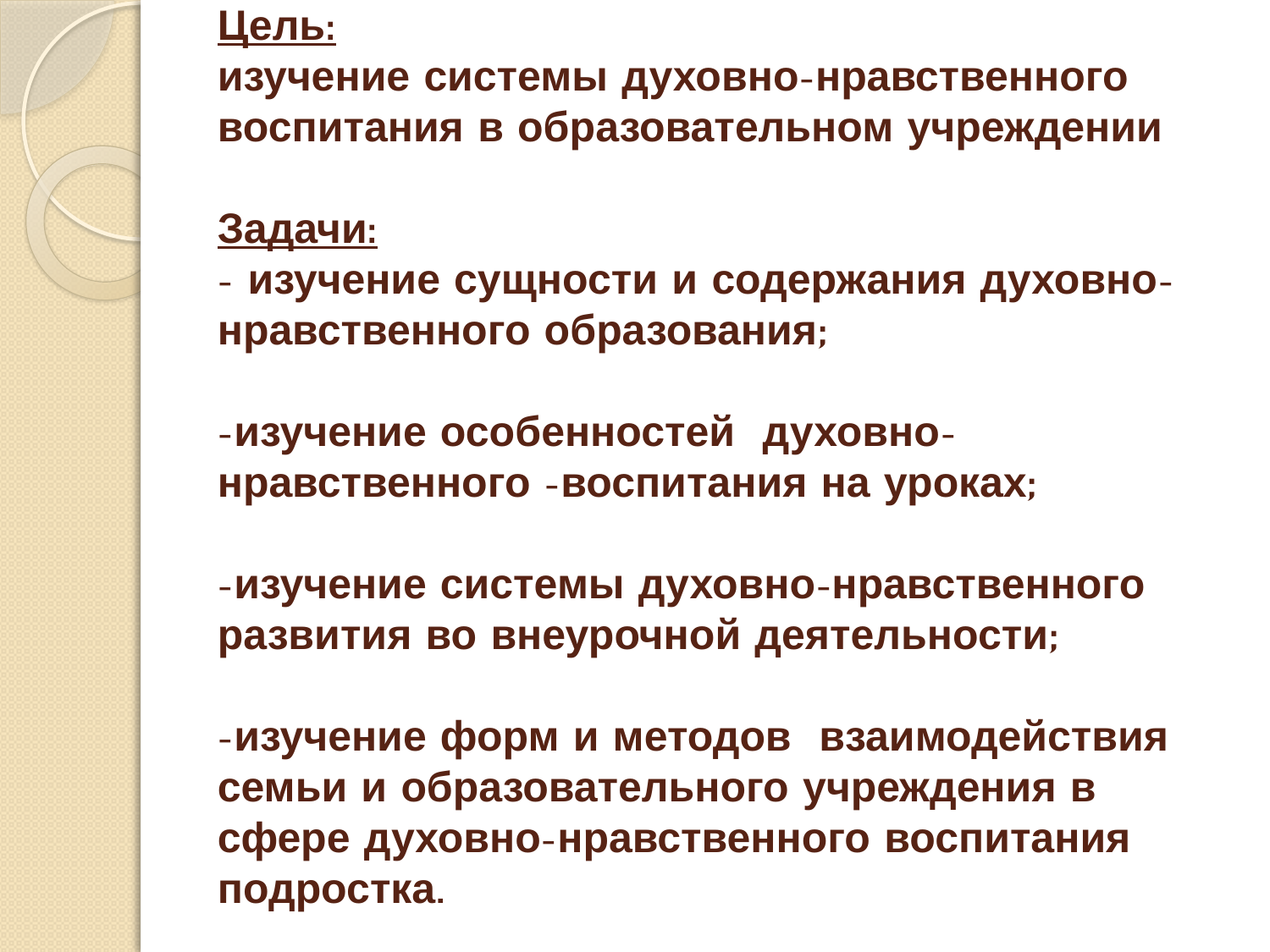

# Цель: изучение системы духовно-нравственного воспитания в образовательном учреждении Задачи: - изучение сущности и содержания духовно-нравственного образования; -изучение особенностей  духовно-нравственного -воспитания на уроках; -изучение системы духовно-нравственного развития во внеурочной деятельности; -изучение форм и методов  взаимодействия семьи и образовательного учреждения в сфере духовно-нравственного воспитания подростка.